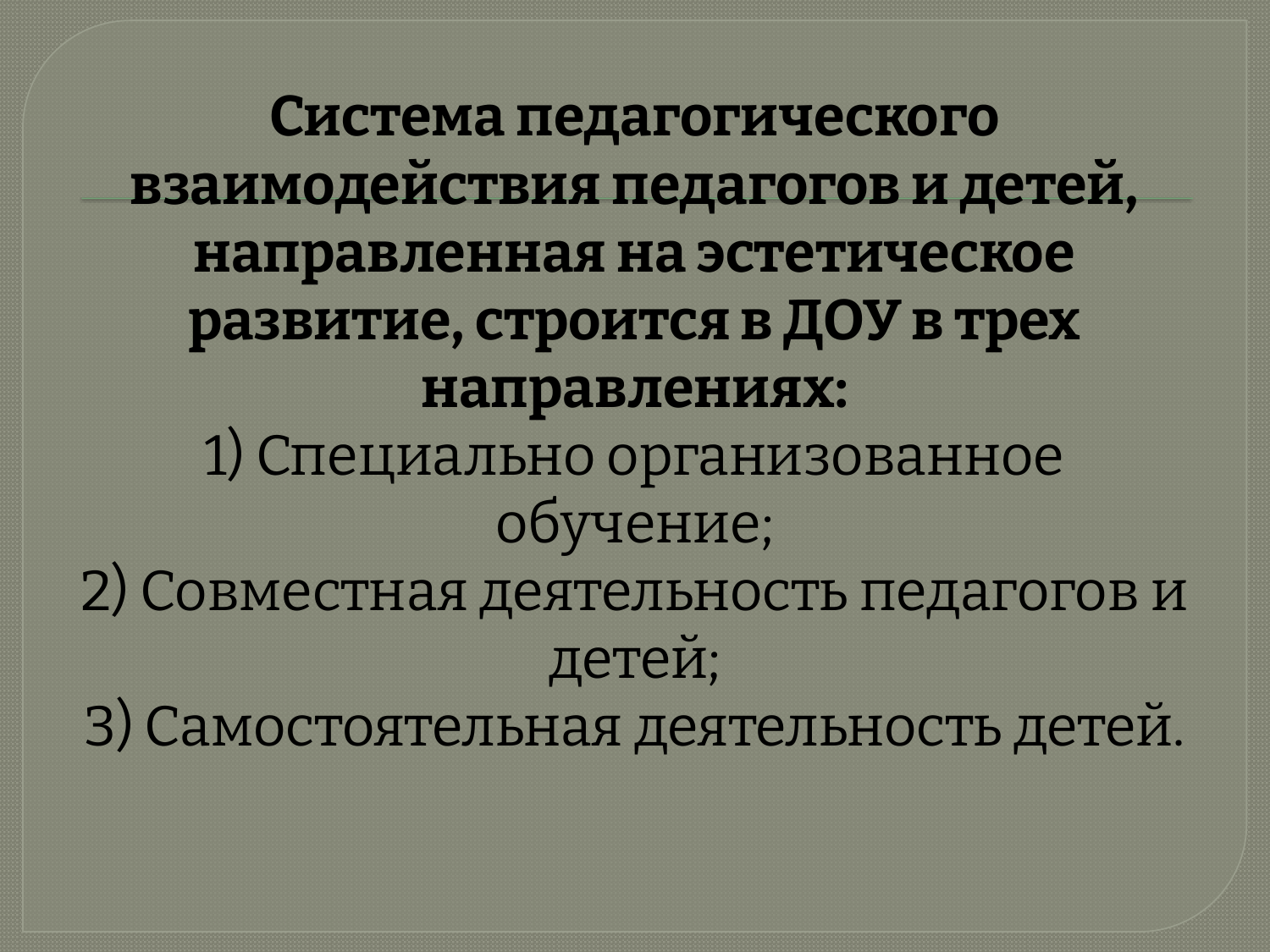

# Система педагогического взаимодействия педагогов и детей, направленная на эстетическое развитие, строится в ДОУ в трех направлениях: 1) Специально организованное обучение; 2) Совместная деятельность педагогов и детей; 3) Самостоятельная деятельность детей.